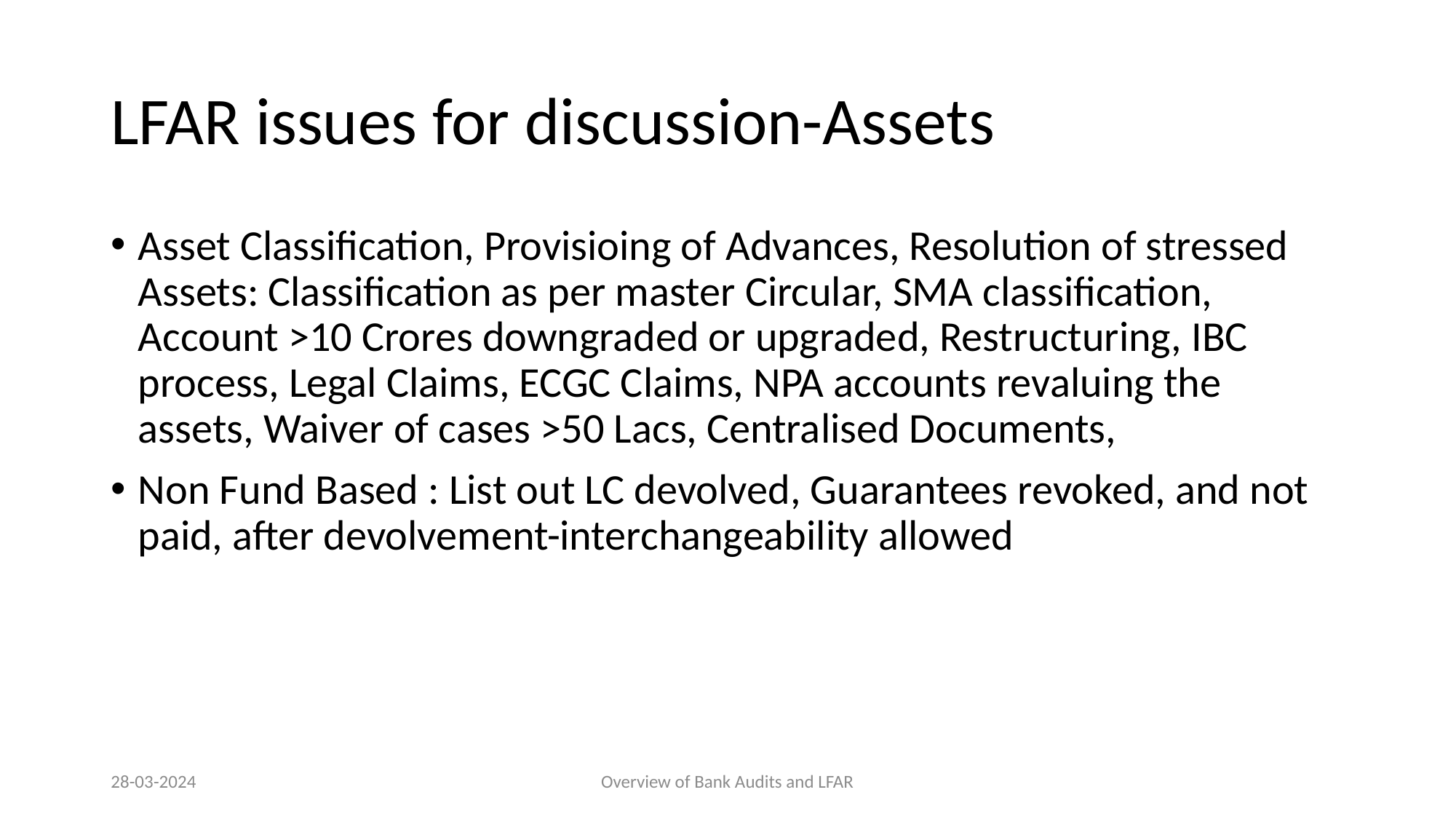

# LFAR issues for discussion-Assets
Asset Classification, Provisioing of Advances, Resolution of stressed Assets: Classification as per master Circular, SMA classification, Account >10 Crores downgraded or upgraded, Restructuring, IBC process, Legal Claims, ECGC Claims, NPA accounts revaluing the assets, Waiver of cases >50 Lacs, Centralised Documents,
Non Fund Based : List out LC devolved, Guarantees revoked, and not paid, after devolvement-interchangeability allowed
28-03-2024
Overview of Bank Audits and LFAR
11